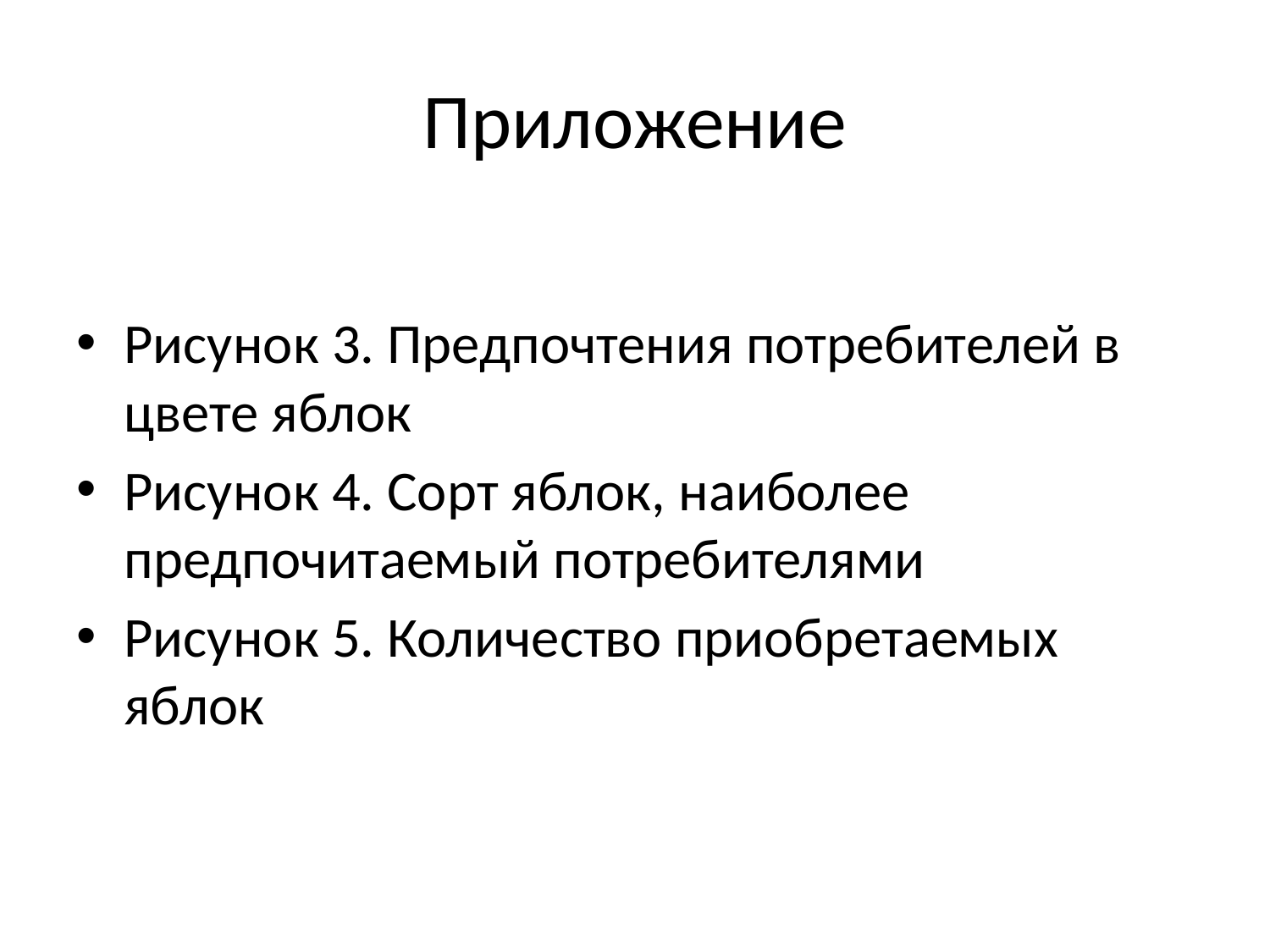

# Приложение

Рисунок 3. Предпочтения потребителей в цвете яблок
Рисунок 4. Сорт яблок, наиболее предпочитаемый потребителями
Рисунок 5. Количество приобретаемых яблок